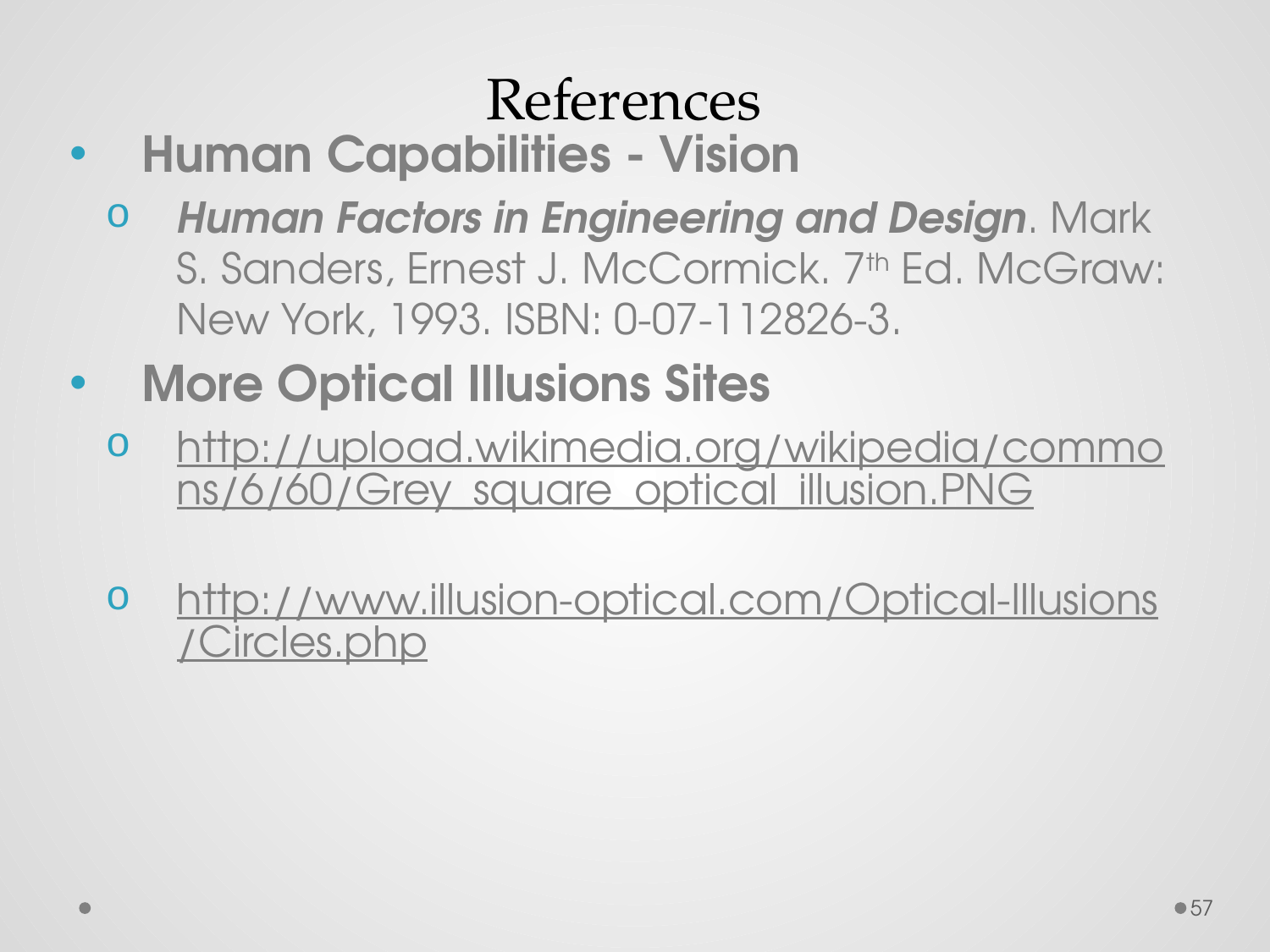

# References

Human Capabilities - Vision
Human Factors in Engineering and Design. Mark S. Sanders, Ernest J. McCormick. 7th Ed. McGraw: New York, 1993. ISBN: 0-07-112826-3.
More Optical Illusions Sites
http://upload.wikimedia.org/wikipedia/commons/6/60/Grey_square_optical_illusion.PNG
http://www.illusion-optical.com/Optical-Illusions/Circles.php
57